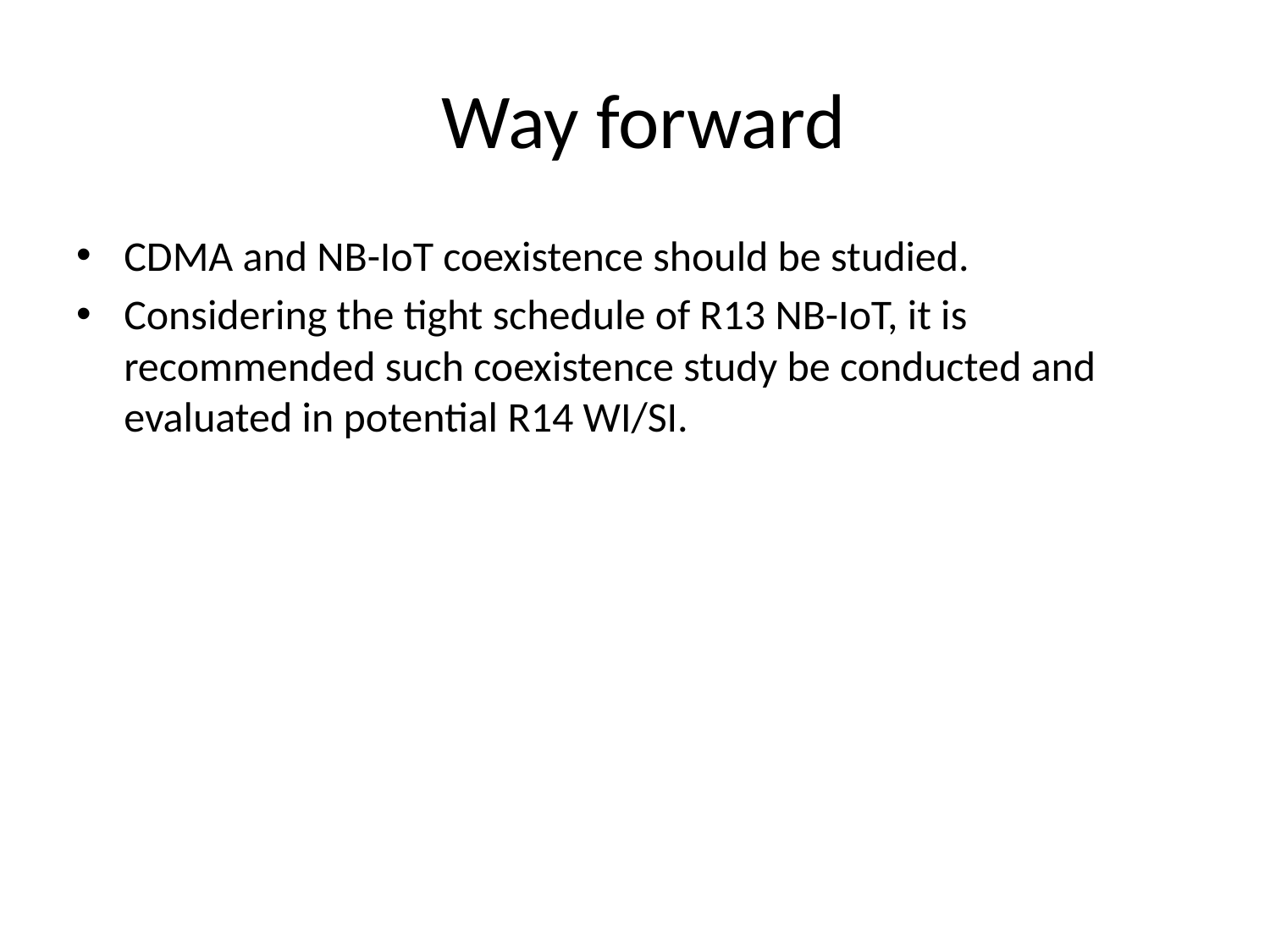

# Way forward
CDMA and NB-IoT coexistence should be studied.
Considering the tight schedule of R13 NB-IoT, it is recommended such coexistence study be conducted and evaluated in potential R14 WI/SI.